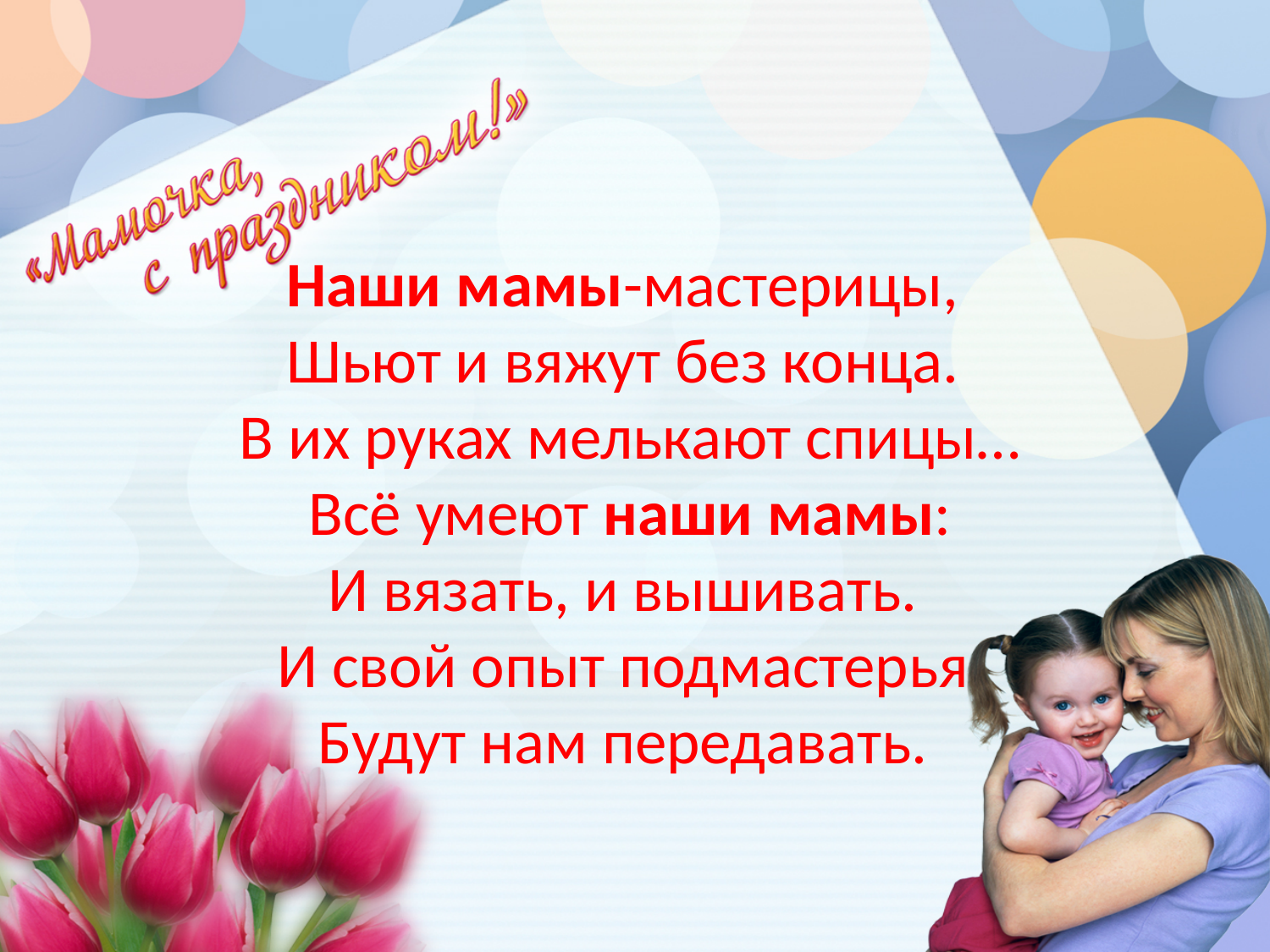

# Наши мамы-мастерицы, Шьют и вяжут без конца. В их руках мелькают спицы… Всё умеют наши мамы: И вязать, и вышивать. И свой опыт подмастерья Будут нам передавать.